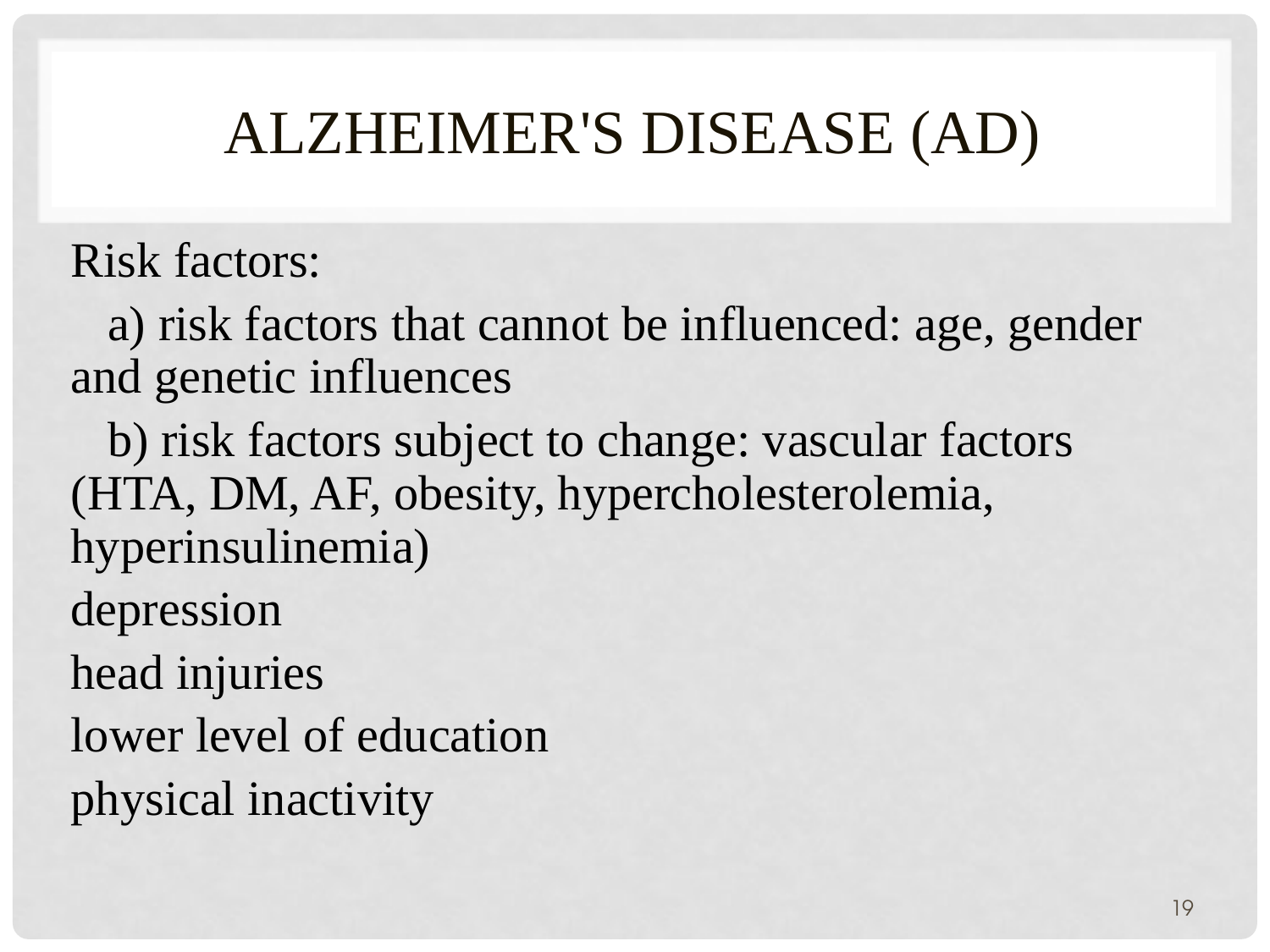

# Alzheimer's disease (AD)
Risk factors:
   a) risk factors that cannot be influenced: age, gender and genetic influences
   b) risk factors subject to change: vascular factors (HTA, DM, AF, obesity, hypercholesterolemia, hyperinsulinemia)
depression
head injuries
lower level of education
physical inactivity
19